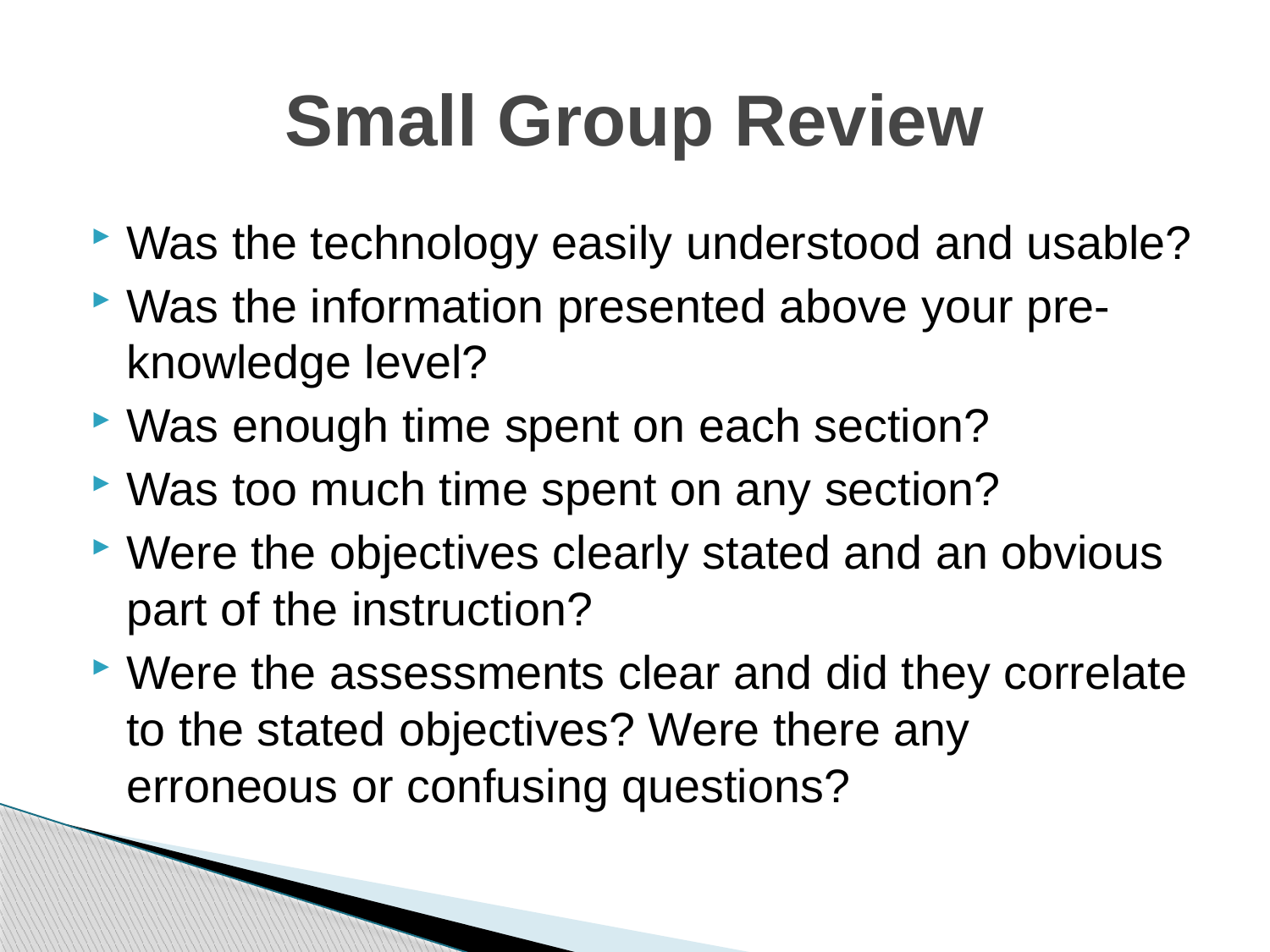

# Small Group Review
Was the technology easily understood and usable?
Was the information presented above your pre-knowledge level?
Was enough time spent on each section?
Was too much time spent on any section?
Were the objectives clearly stated and an obvious part of the instruction?
Were the assessments clear and did they correlate to the stated objectives? Were there any erroneous or confusing questions?